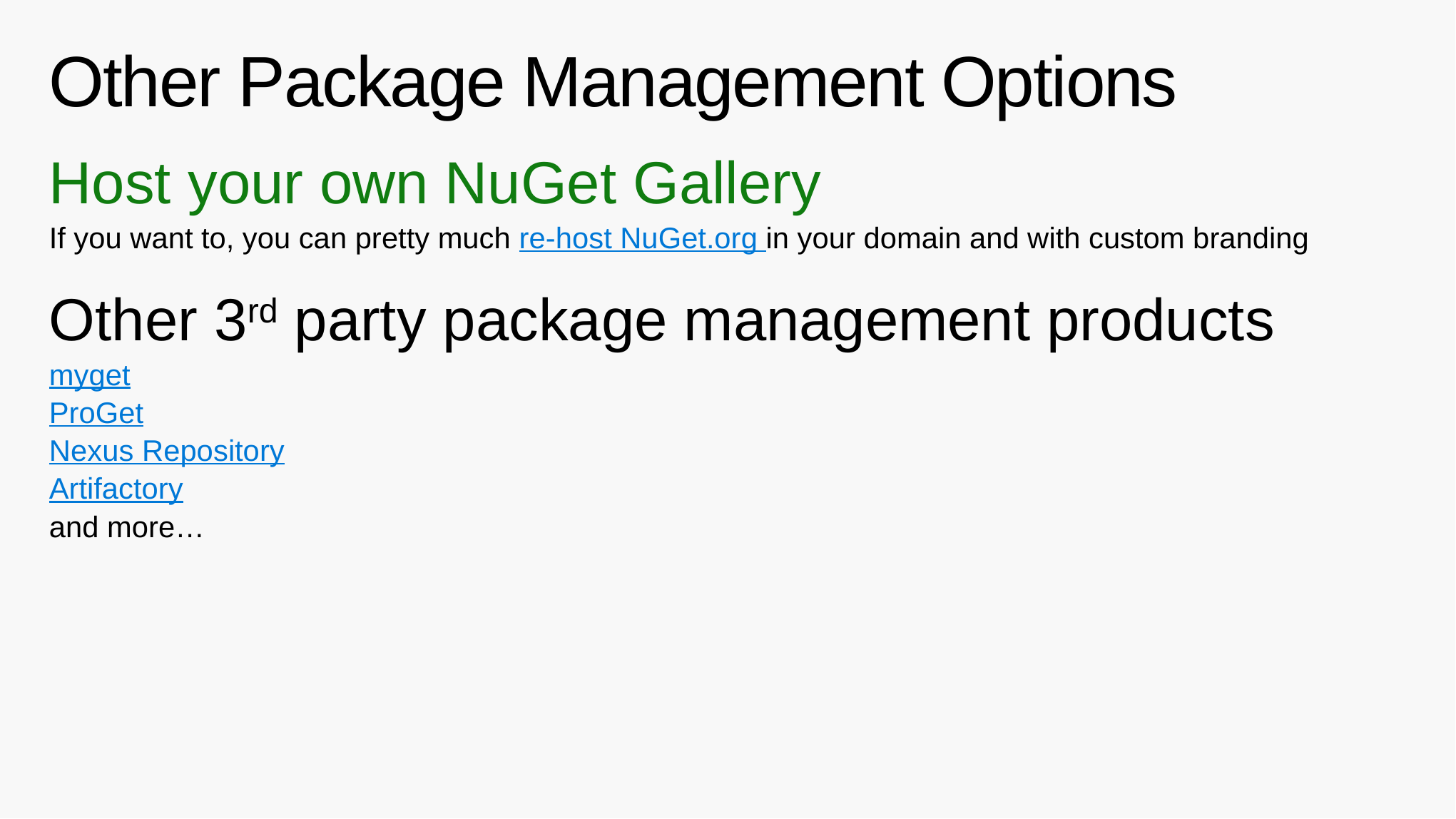

# Other Package Management Options
Host your own NuGet Gallery
If you want to, you can pretty much re-host NuGet.org in your domain and with custom branding

Other 3rd party package management products
myget
ProGet
Nexus Repository
Artifactory
and more…